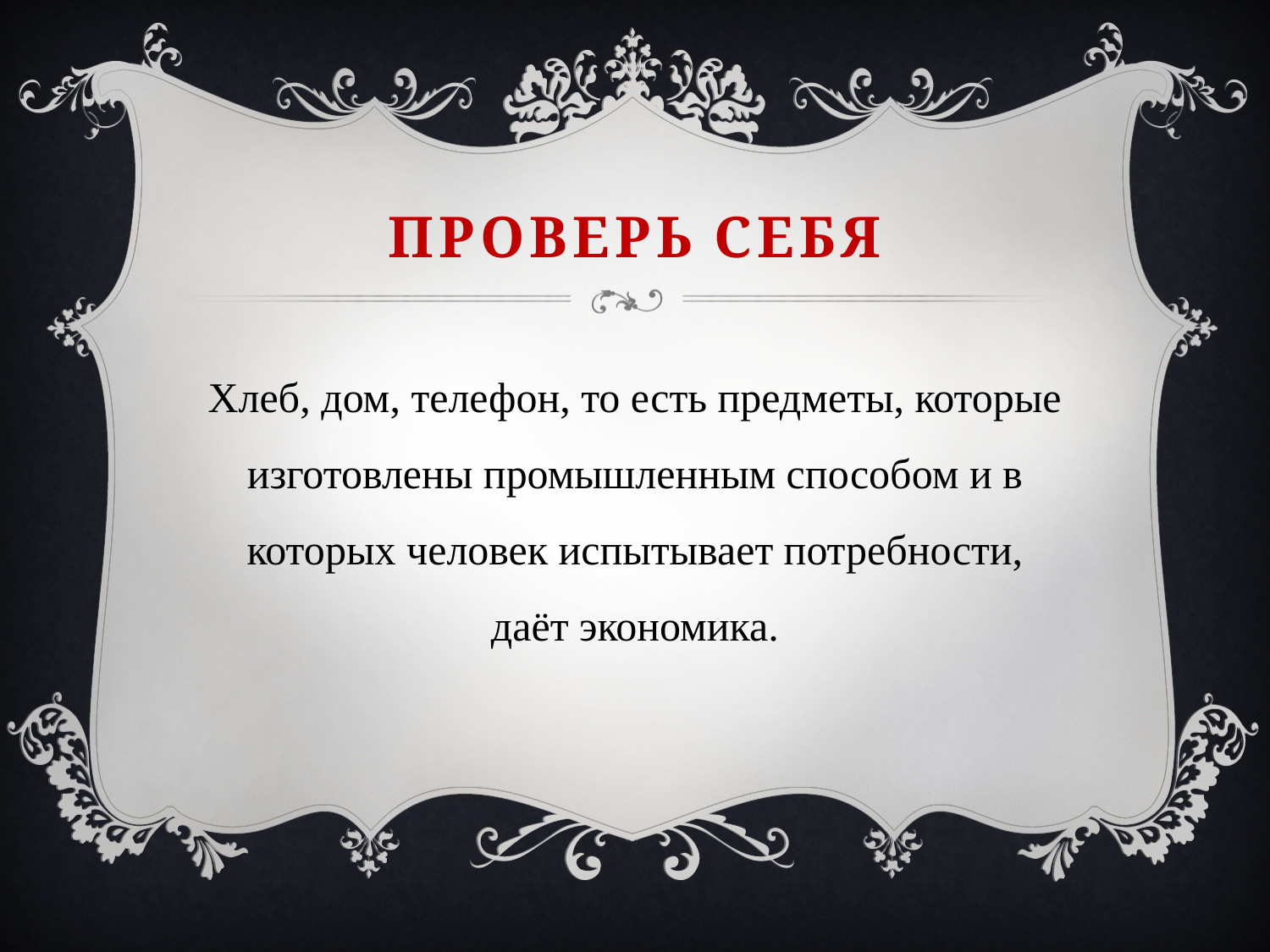

# Проверь себя
Хлеб, дом, телефон, то есть предметы, которые изготовлены промышленным способом и в которых человек испытывает потребности, даёт экономика.